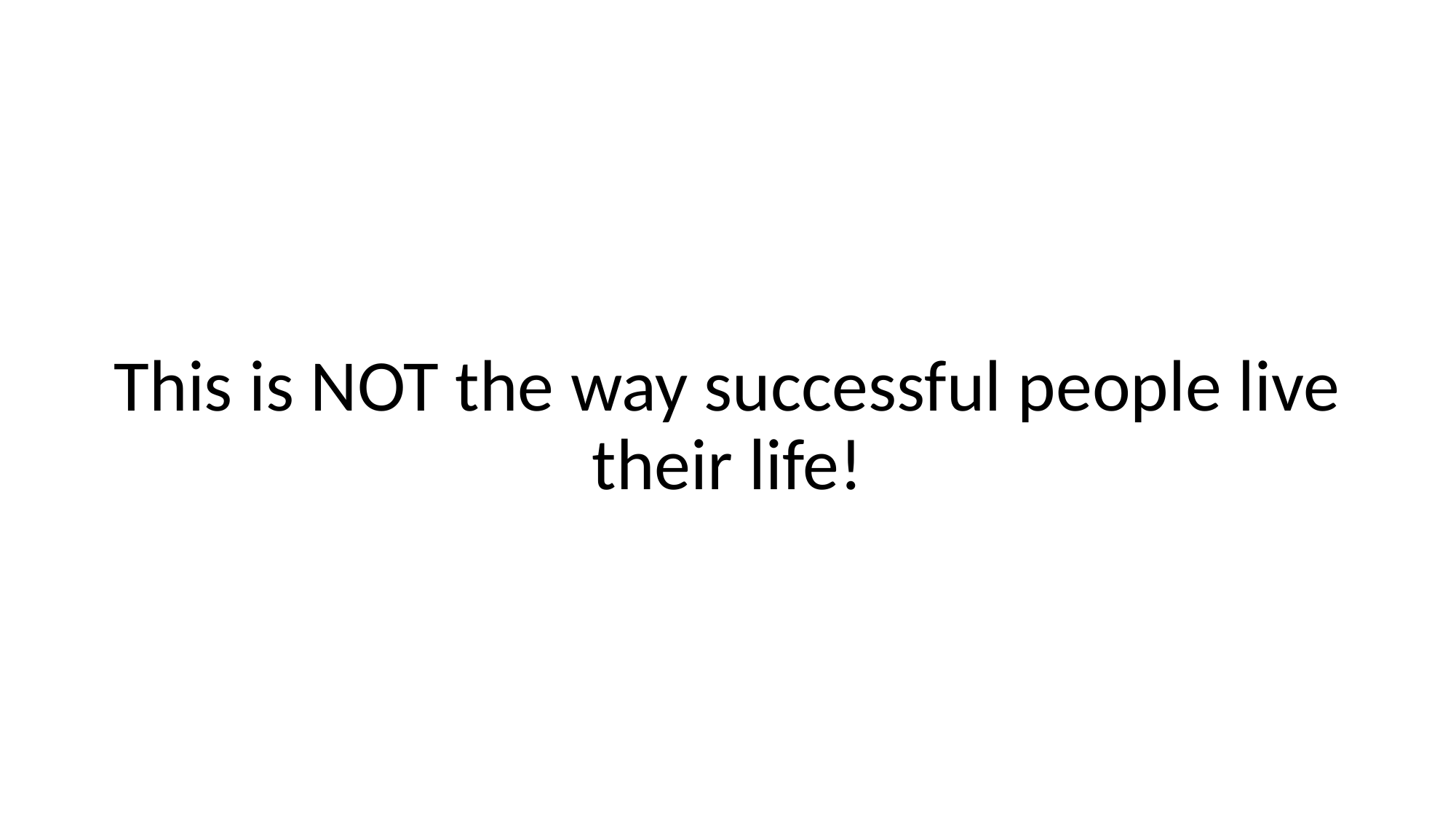

This is NOT the way successful people live their life!